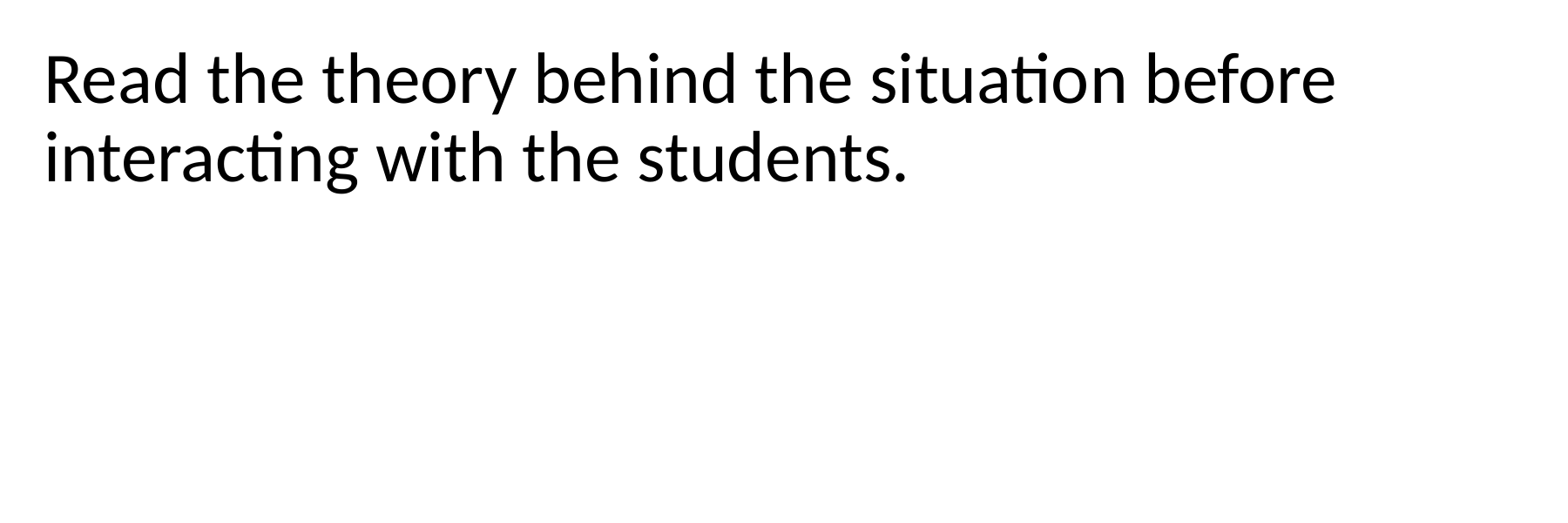

Read the theory behind the situation before interacting with the students.